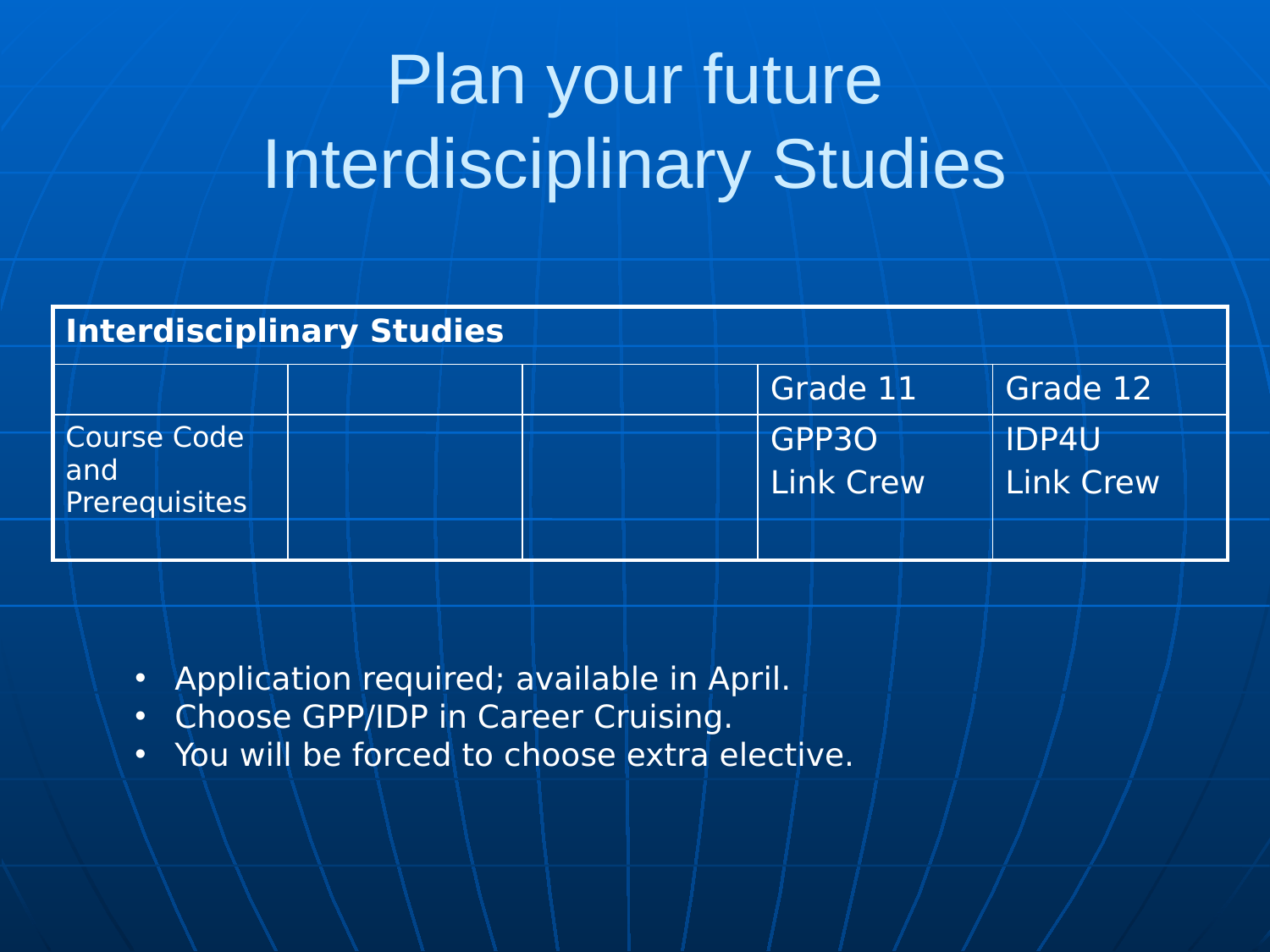

Plan your future
Interdisciplinary Studies
| Interdisciplinary Studies |  |  |  |  |
| --- | --- | --- | --- | --- |
|  |  |  | Grade 11 | Grade 12 |
| Course Code and Prerequisites |  |  | GPP3O Link Crew | IDP4U Link Crew |
Application required; available in April.
Choose GPP/IDP in Career Cruising.
You will be forced to choose extra elective.